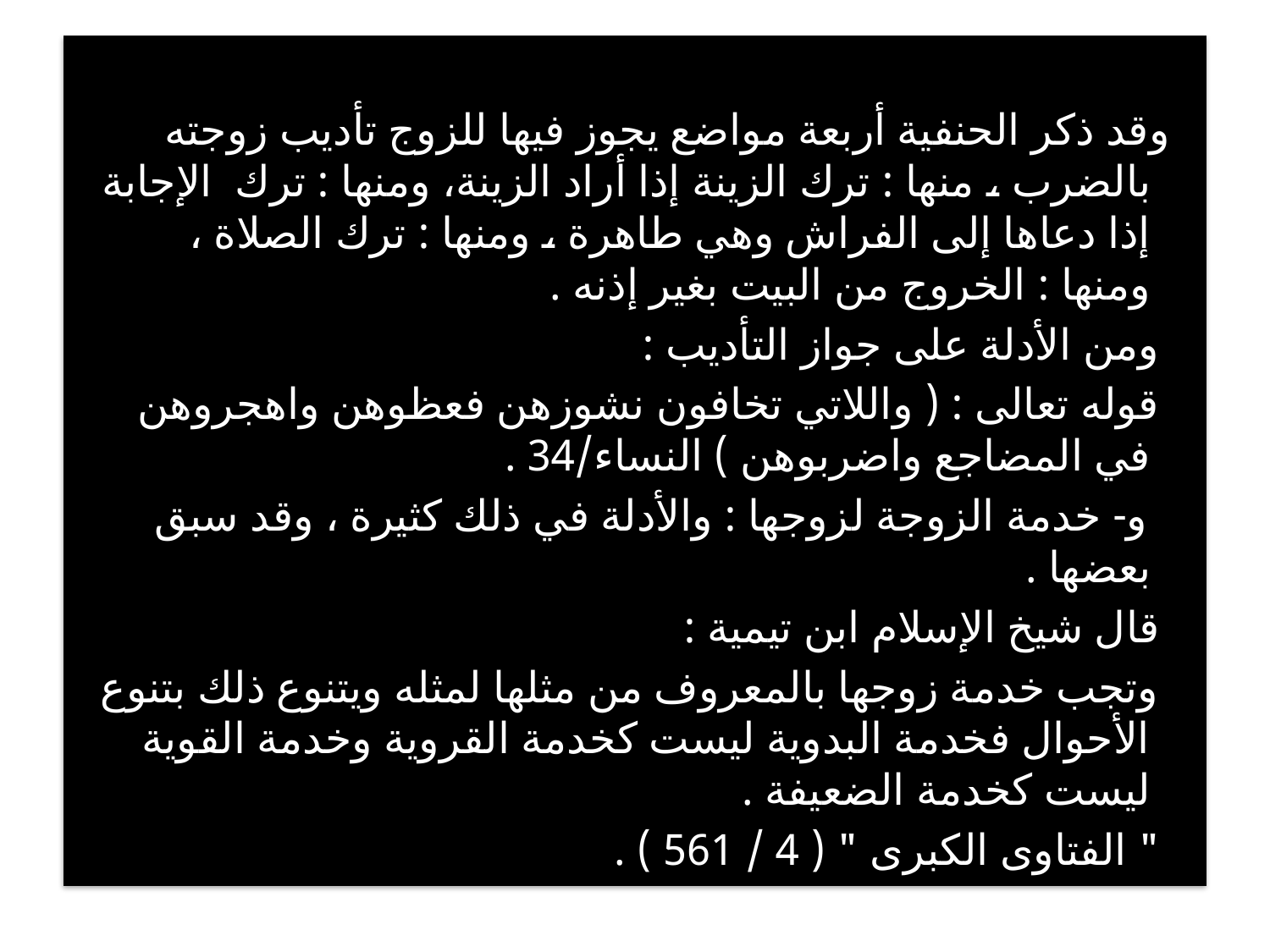

وقد ذكر الحنفية أربعة مواضع يجوز فيها للزوج تأديب زوجته بالضرب ، منها : ترك الزينة إذا أراد الزينة، ومنها : ترك  الإجابة إذا دعاها إلى الفراش وهي طاهرة ، ومنها : ترك الصلاة ، ومنها : الخروج من البيت بغير إذنه .
   ومن الأدلة على جواز التأديب :
   قوله تعالى : ( واللاتي تخافون نشوزهن فعظوهن واهجروهن في المضاجع واضربوهن ) النساء/34 .
    و- خدمة الزوجة لزوجها : والأدلة في ذلك كثيرة ، وقد سبق بعضها .
   قال شيخ الإسلام ابن تيمية :
   وتجب خدمة زوجها بالمعروف من مثلها لمثله ويتنوع ذلك بتنوع الأحوال فخدمة البدوية ليست كخدمة القروية وخدمة القوية ليست كخدمة الضعيفة .
   " الفتاوى الكبرى " ( 4 / 561 ) .